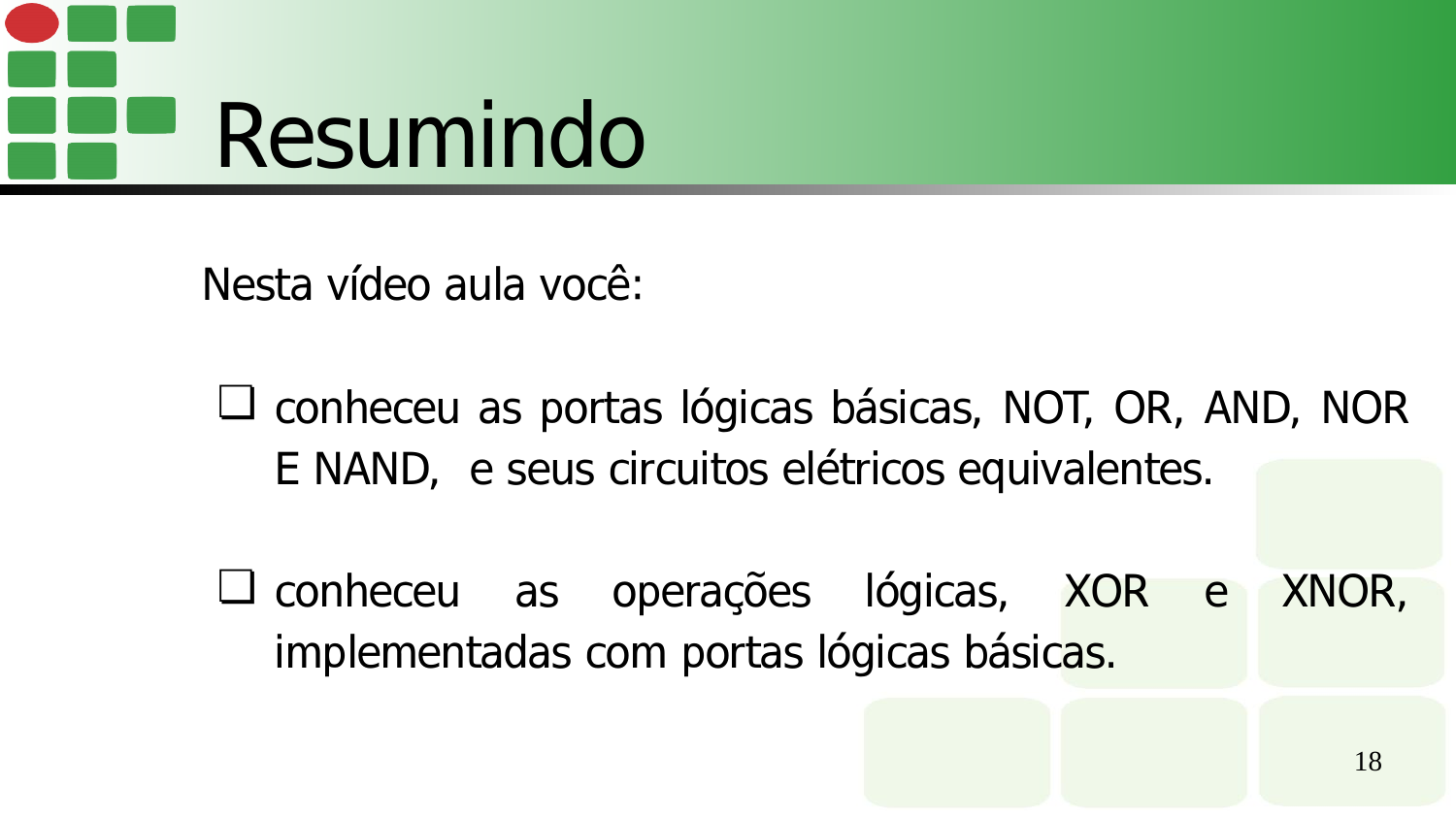

Resumindo
Nesta vídeo aula você:

conheceu as portas lógicas básicas, NOT, OR, AND, NOR E NAND,  e seus circuitos elétricos equivalentes.

conheceu as operações lógicas, XOR e XNOR, implementadas com portas lógicas básicas.
18